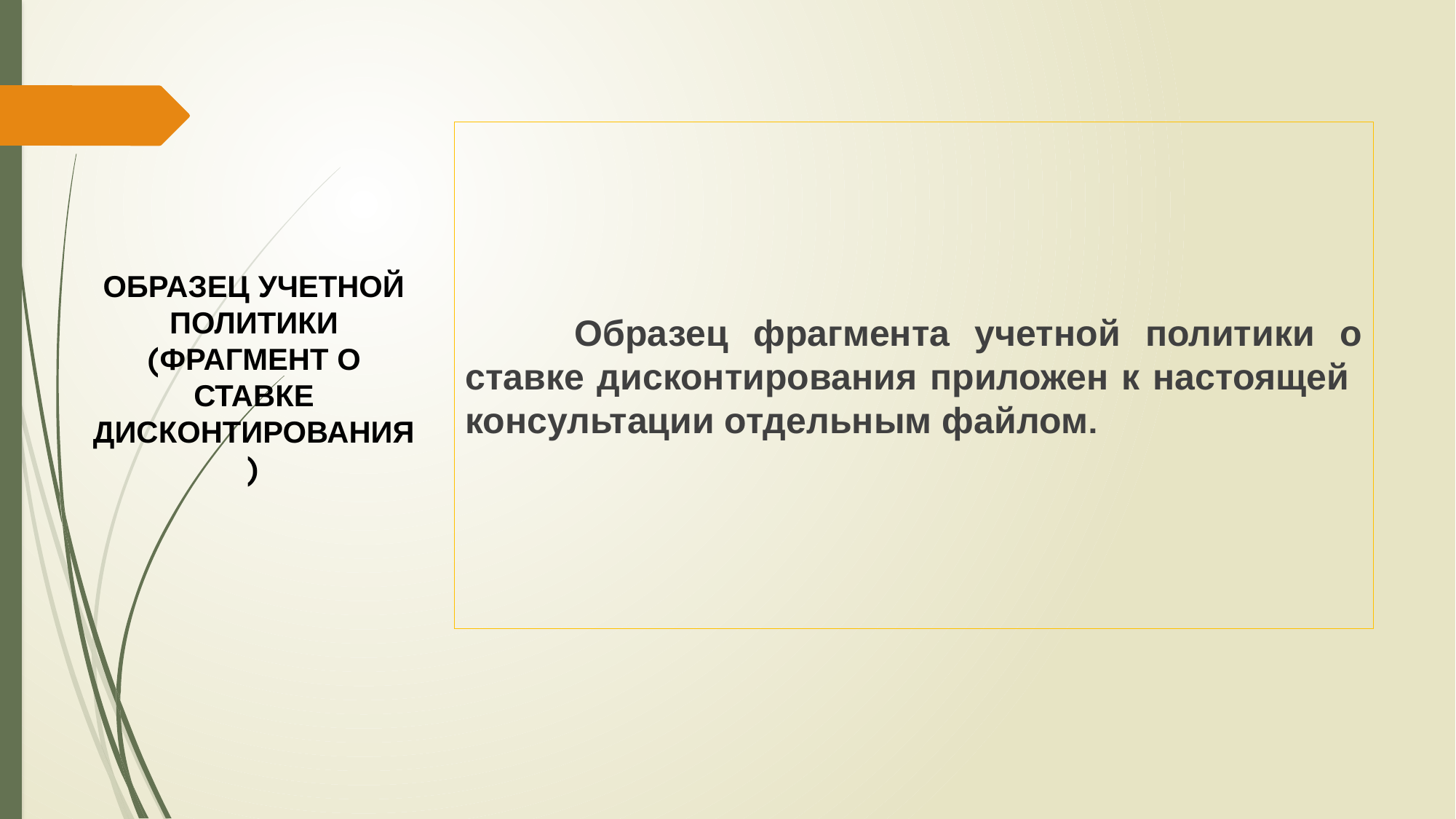

Образец фрагмента учетной политики о ставке дисконтирования приложен к настоящей  консультации отдельным файлом.

Образец учетной политики (фрагмент о ставке дисконтирования)